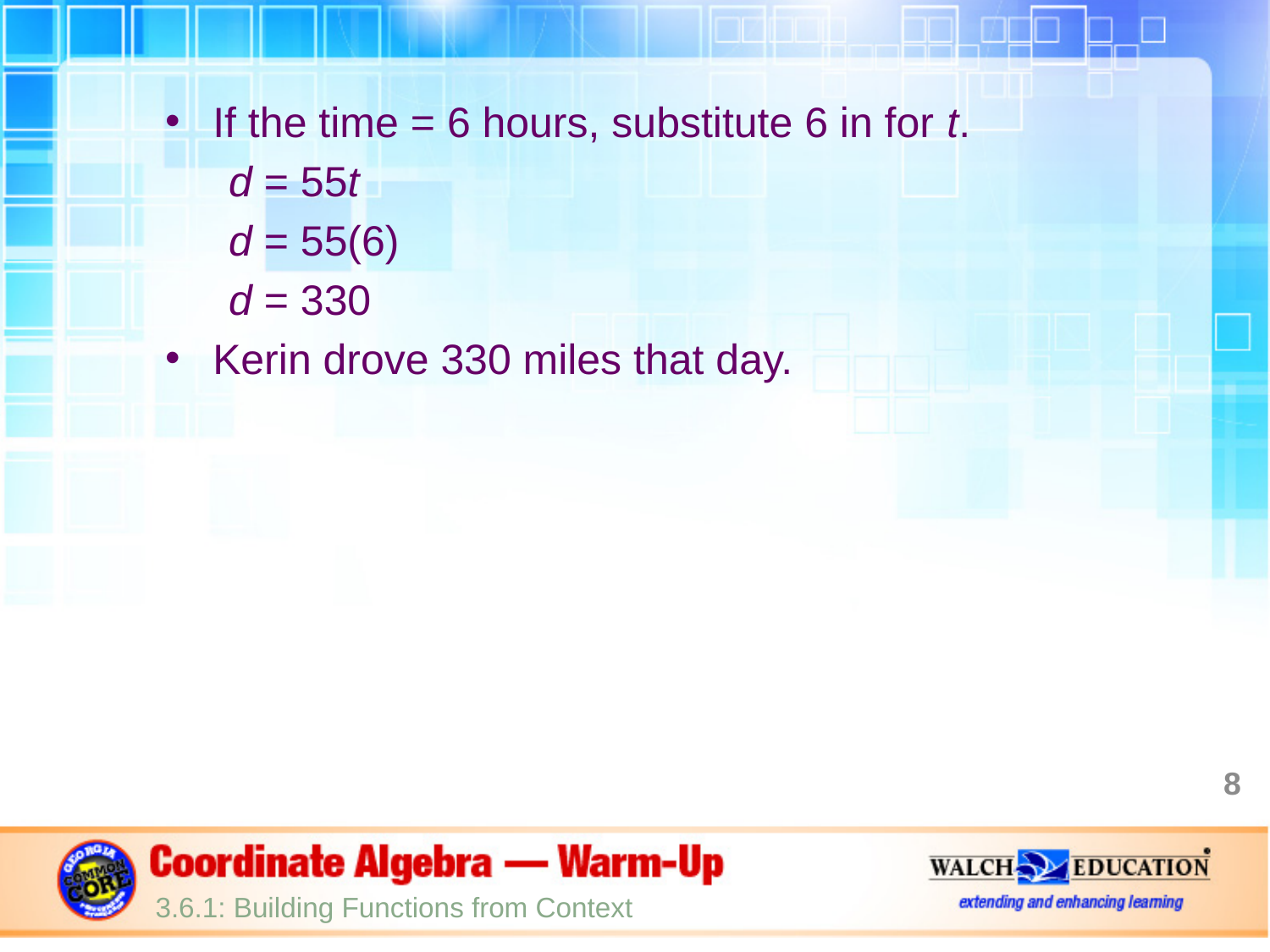

If the time = 6 hours, substitute 6 in for t.
d = 55t
d = 55(6)
d = 330
Kerin drove 330 miles that day.

8
3.6.1: Building Functions from Context